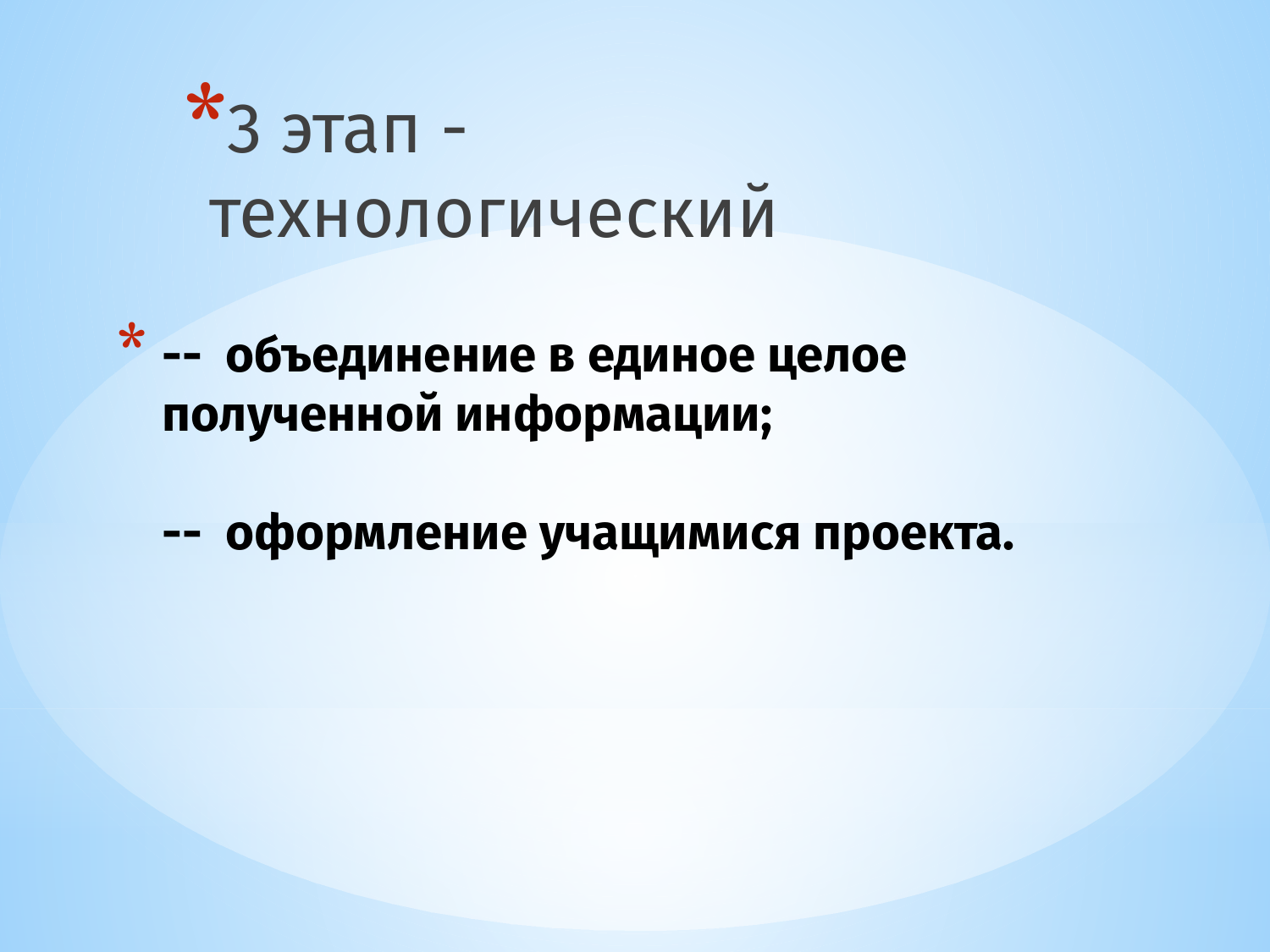

3 этап - технологический
# --  объединение в единое целое полученной информации; --  оформление учащимися проекта.